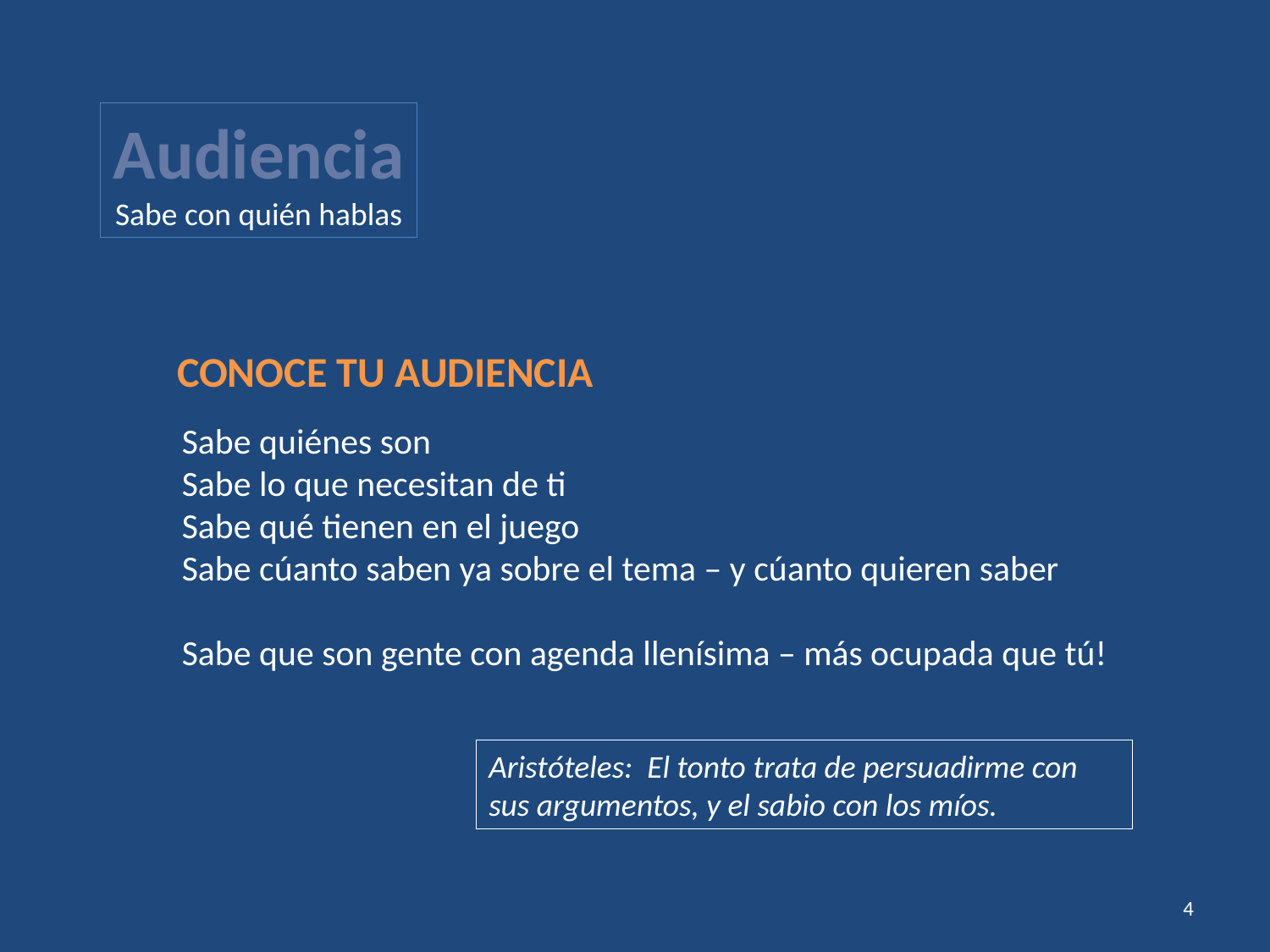

Audiencia
Sabe con quién hablas
CONOCE TU AUDIENCIA
Sabe quiénes son
Sabe lo que necesitan de ti
Sabe qué tienen en el juego
Sabe cúanto saben ya sobre el tema – y cúanto quieren saber

Sabe que son gente con agenda llenísima – más ocupada que tú!
Aristóteles:  El tonto trata de persuadirme con sus argumentos, y el sabio con los míos.
4